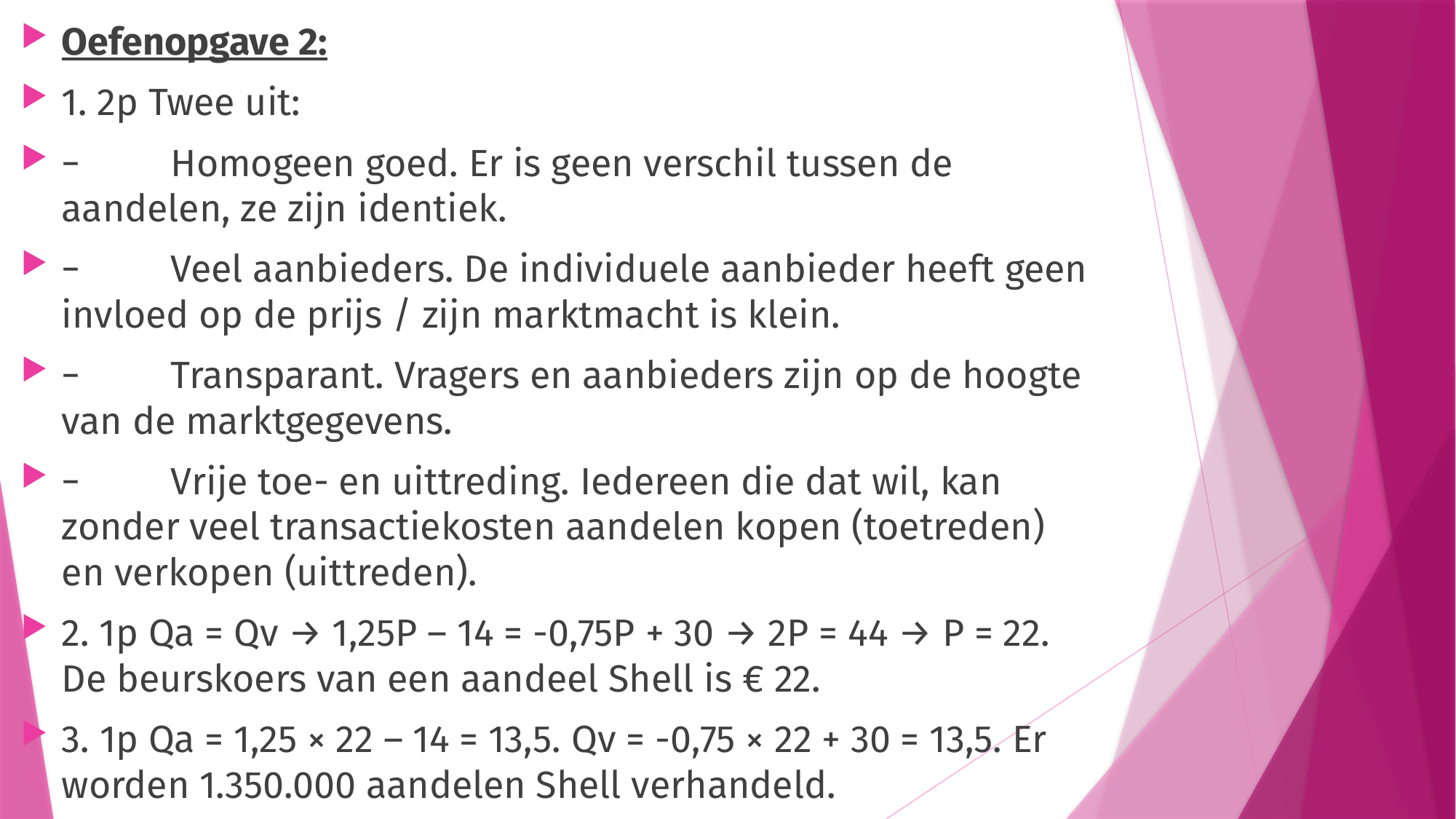

Oefenopgave 2:
1. 2p Twee uit:
− 	Homogeen goed. Er is geen verschil tussen de aandelen, ze zijn identiek.
−	Veel aanbieders. De individuele aanbieder heeft geen invloed op de prijs / zijn marktmacht is klein.
−	Transparant. Vragers en aanbieders zijn op de hoogte van de marktgegevens.
− 	Vrije toe- en uittreding. Iedereen die dat wil, kan zonder veel transactiekosten aandelen kopen (toetreden) en verkopen (uittreden).
2. 1p Qa = Qv → 1,25P – 14 = -0,75P + 30 → 2P = 44 → P = 22. De beurskoers van een aandeel Shell is € 22.
3. 1p Qa = 1,25 × 22 – 14 = 13,5. Qv = -0,75 × 22 + 30 = 13,5. Er worden 1.350.000 aandelen Shell verhandeld.